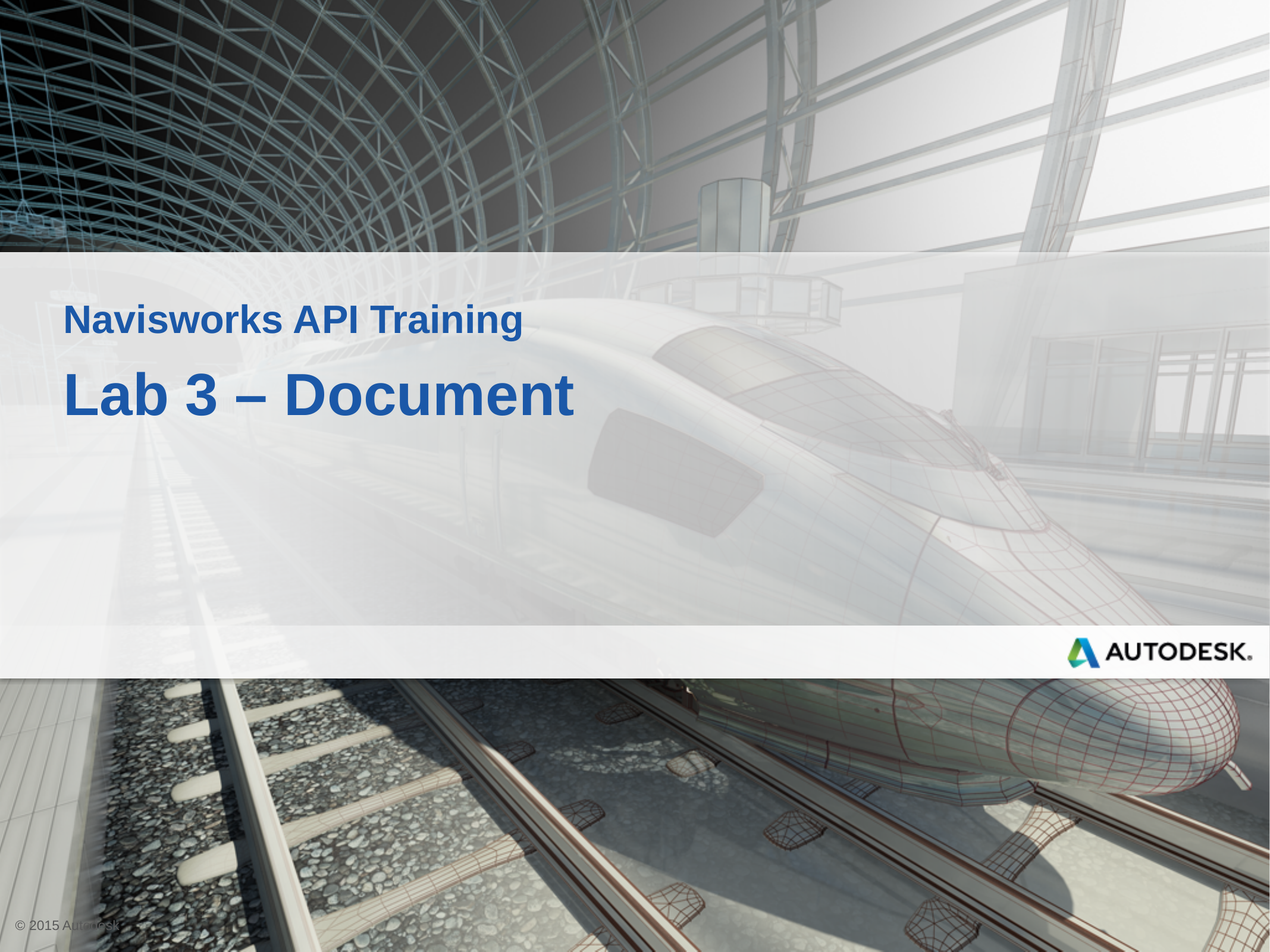

Navisworks API Training
Lab 3 – Document